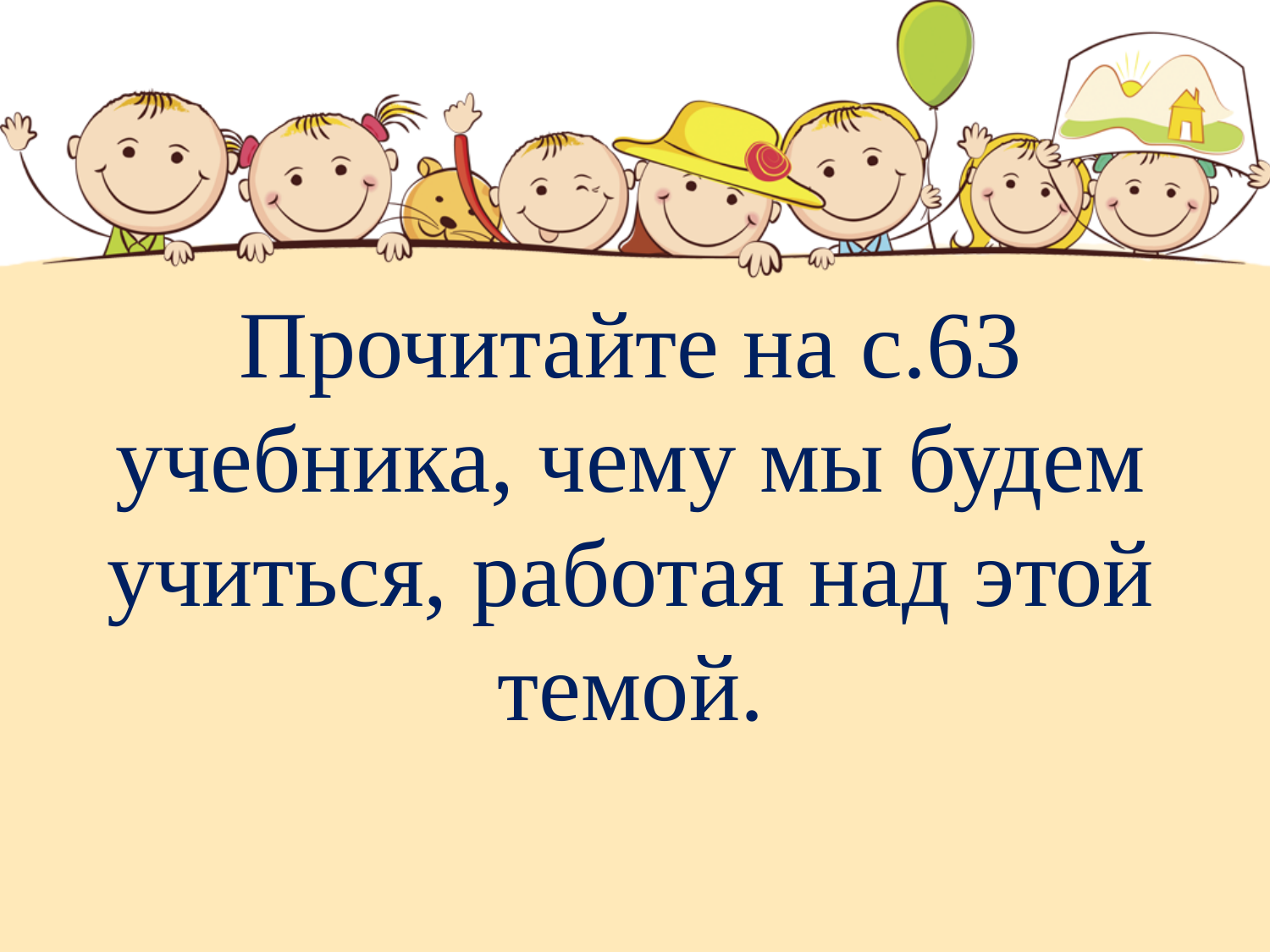

# Прочитайте на с.63 учебника, чему мы будем учиться, работая над этой темой.